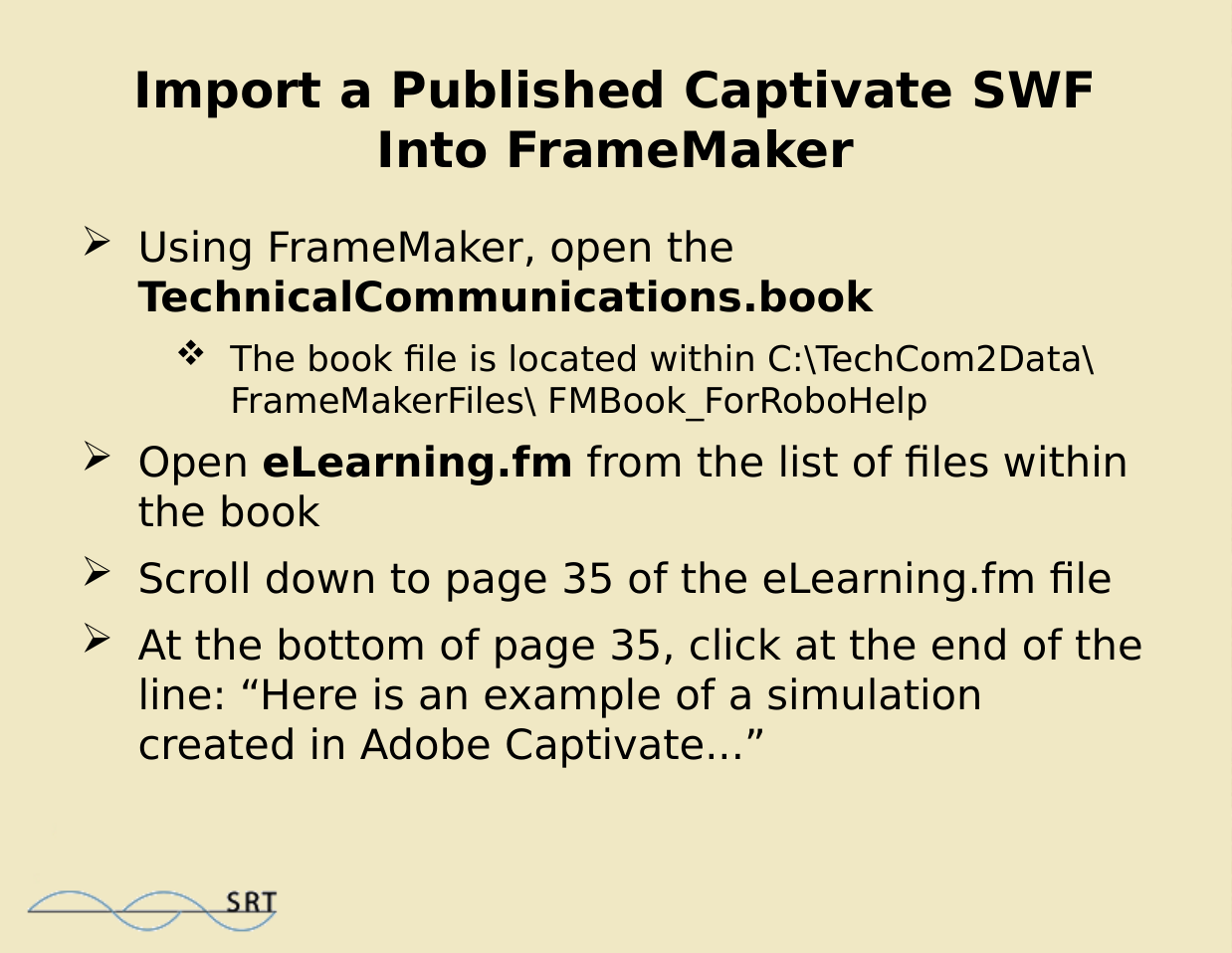

# Import a Published Captivate SWF Into FrameMaker
Using FrameMaker, open the TechnicalCommunications.book
The book file is located within C:\TechCom2Data\FrameMakerFiles\ FMBook_ForRoboHelp
Open eLearning.fm from the list of files within the book
Scroll down to page 35 of the eLearning.fm file
At the bottom of page 35, click at the end of the line: “Here is an example of a simulation created in Adobe Captivate...”